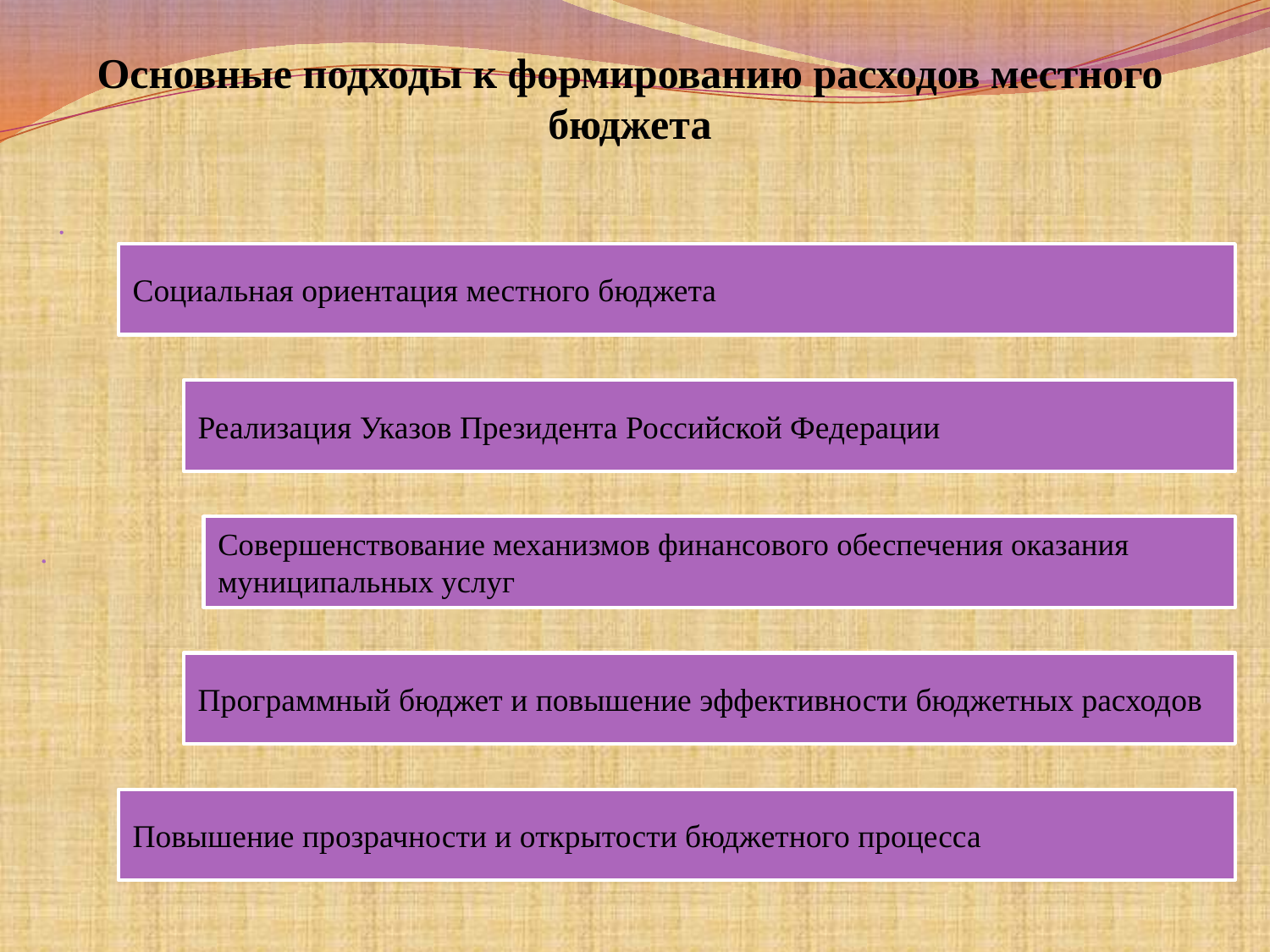

Основные подходы к формированию расходов местного бюджета
Социальная ориентация местного бюджета
Повышение прозрачности и открытости бюджетного процесса
Реализация Указов Президента Российской Федерации
Программный бюджет и повышение эффективности бюджетных расходов
Совершенствование механизмов финансового обеспечения оказания муниципальных услуг